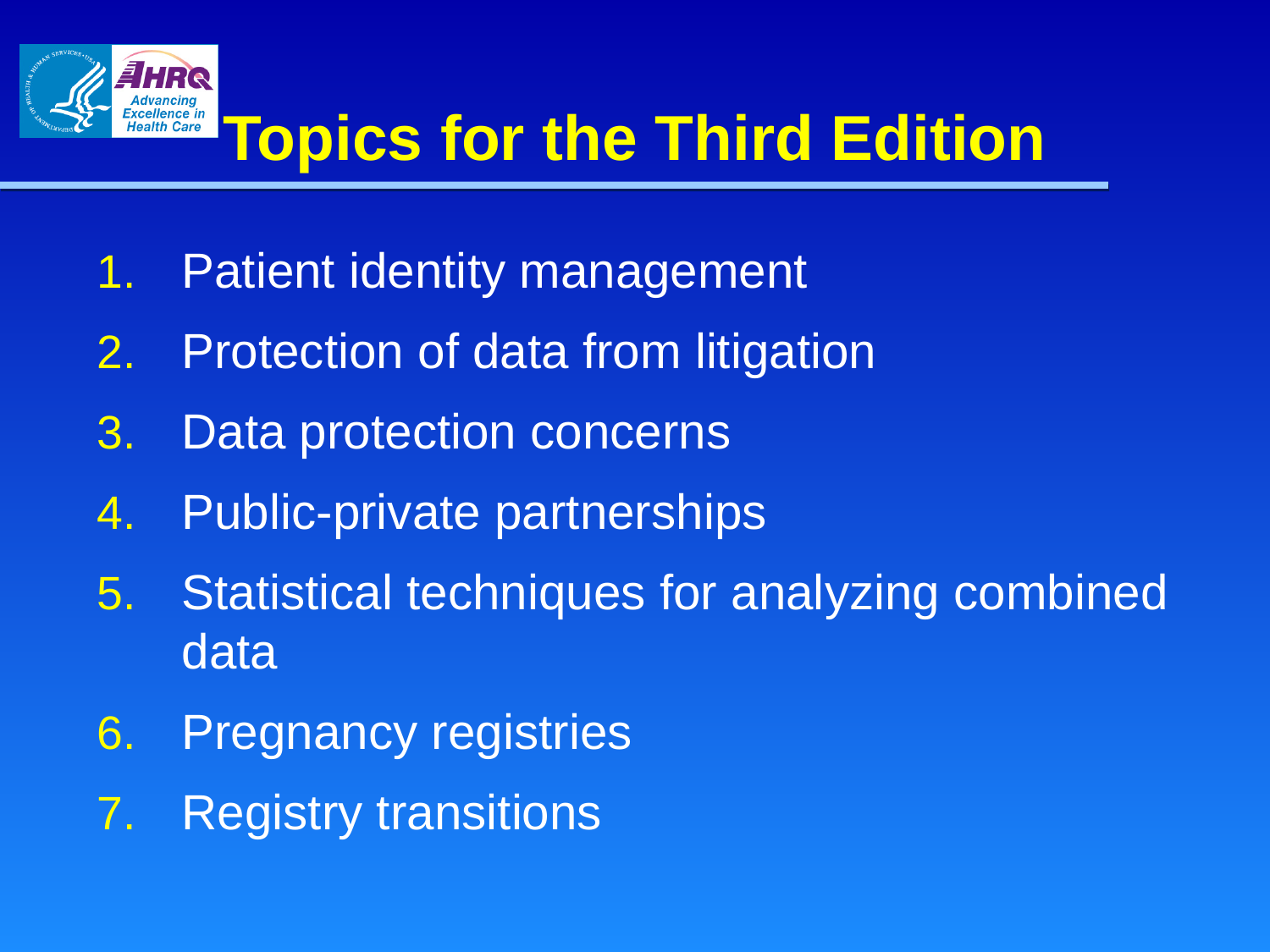

# Topics for the Third Edition
Patient identity management
Protection of data from litigation
Data protection concerns
Public-private partnerships
Statistical techniques for analyzing combined data
Pregnancy registries
Registry transitions